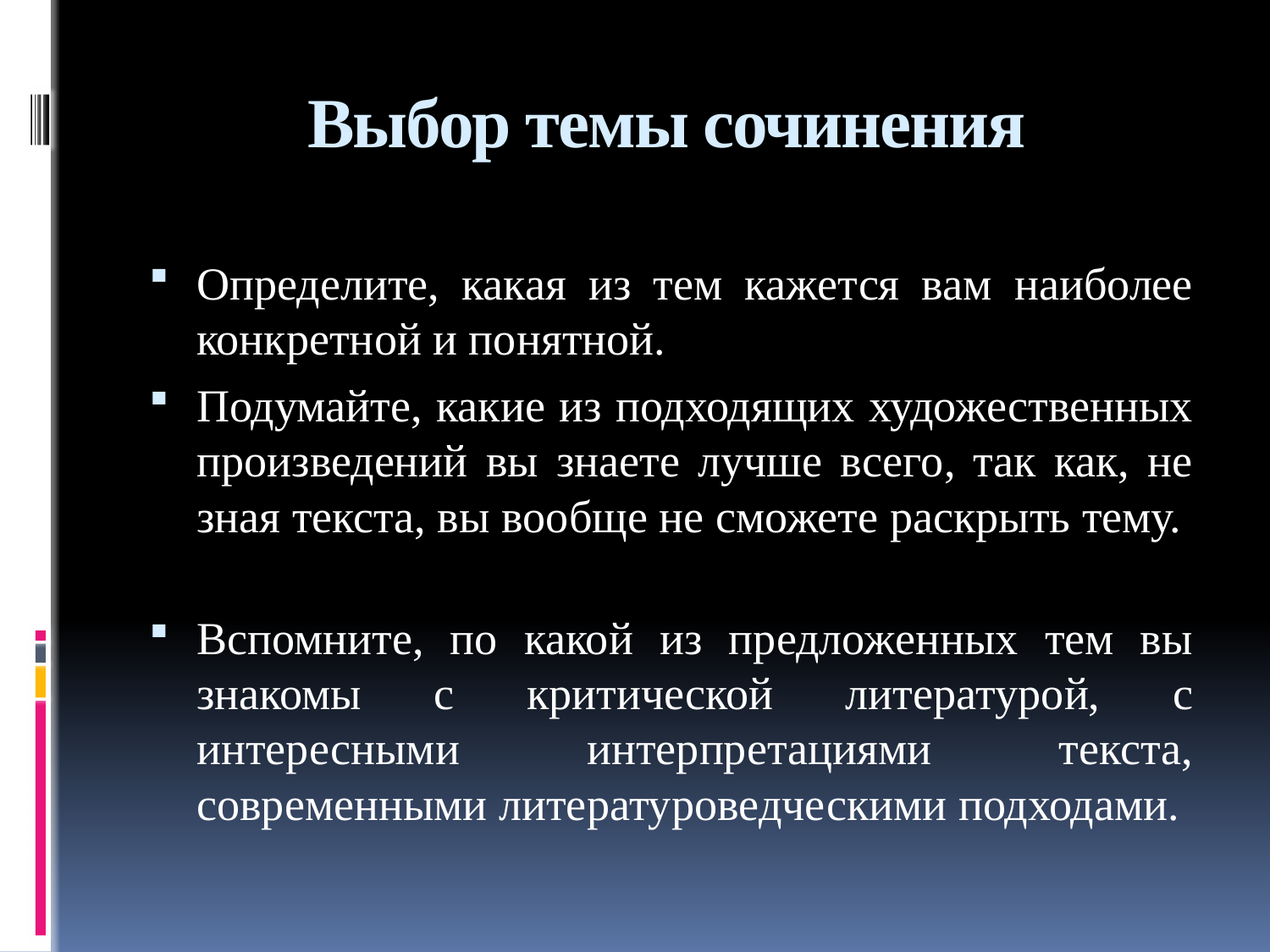

# Выбор темы сочинения
Определите, какая из тем кажется вам наиболее конкретной и понятной.
Подумайте, какие из подходящих художественных произведений вы знаете лучше всего, так как, не зная текста, вы вообще не сможете раскрыть тему.
Вспомните, по какой из предложенных тем вы знакомы с критической литературой, с интересными интерпретациями текста, современными литературоведческими подходами.